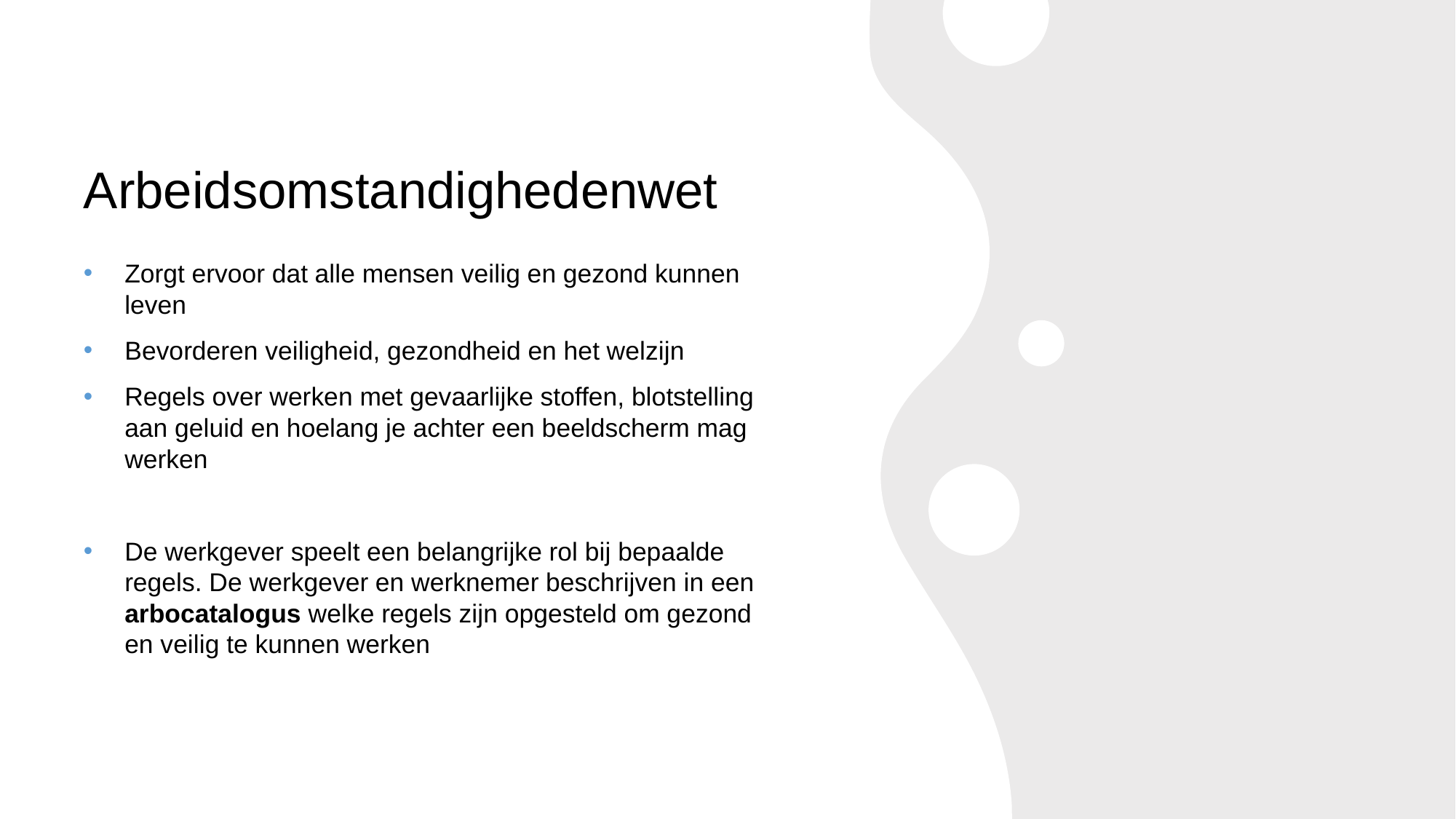

# Arbeidsomstandighedenwet
Zorgt ervoor dat alle mensen veilig en gezond kunnen leven
Bevorderen veiligheid, gezondheid en het welzijn
Regels over werken met gevaarlijke stoffen, blotstelling aan geluid en hoelang je achter een beeldscherm mag werken

De werkgever speelt een belangrijke rol bij bepaalde regels. De werkgever en werknemer beschrijven in een arbocatalogus welke regels zijn opgesteld om gezond en veilig te kunnen werken